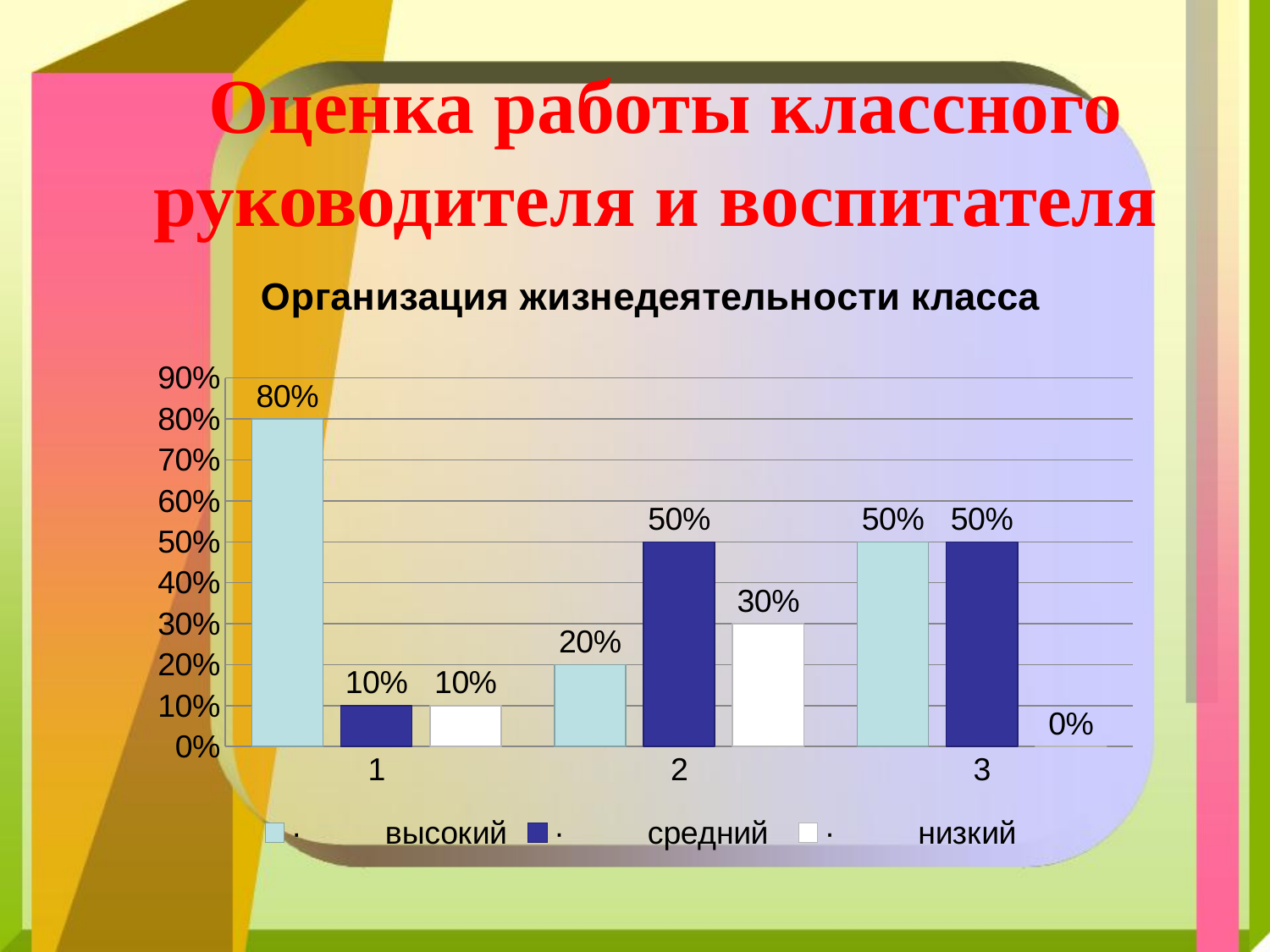

# Оценка работы классного руководителя и воспитателя

### Chart: Организация жизнедеятельности класса

| Category | ·         высокий | ·         средний  | ·         низкий  |
|---|---|---|---|
| 1 | 0.8 | 0.1 | 0.1 |
| 2 | 0.2 | 0.5 | 0.3000000000000003 |
| 3 | 0.5 | 0.5 | 0.0 |